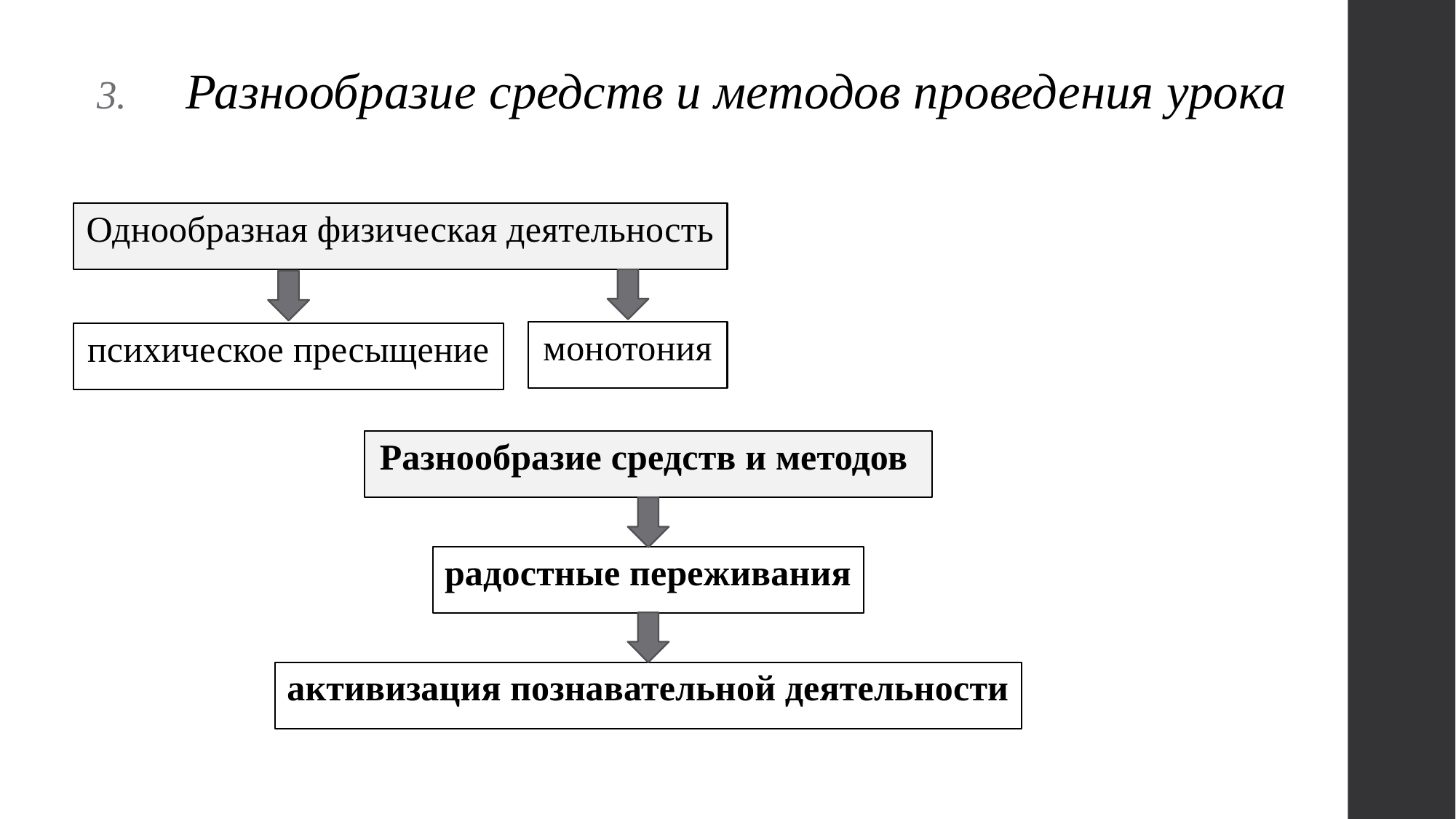

Разнообразие средств и методов проведения урока
Однообразная физическая деятельность

монотония
психическое пресыщение
Разнообразие средств и методов

радостные переживания

активизация познавательной деятельности